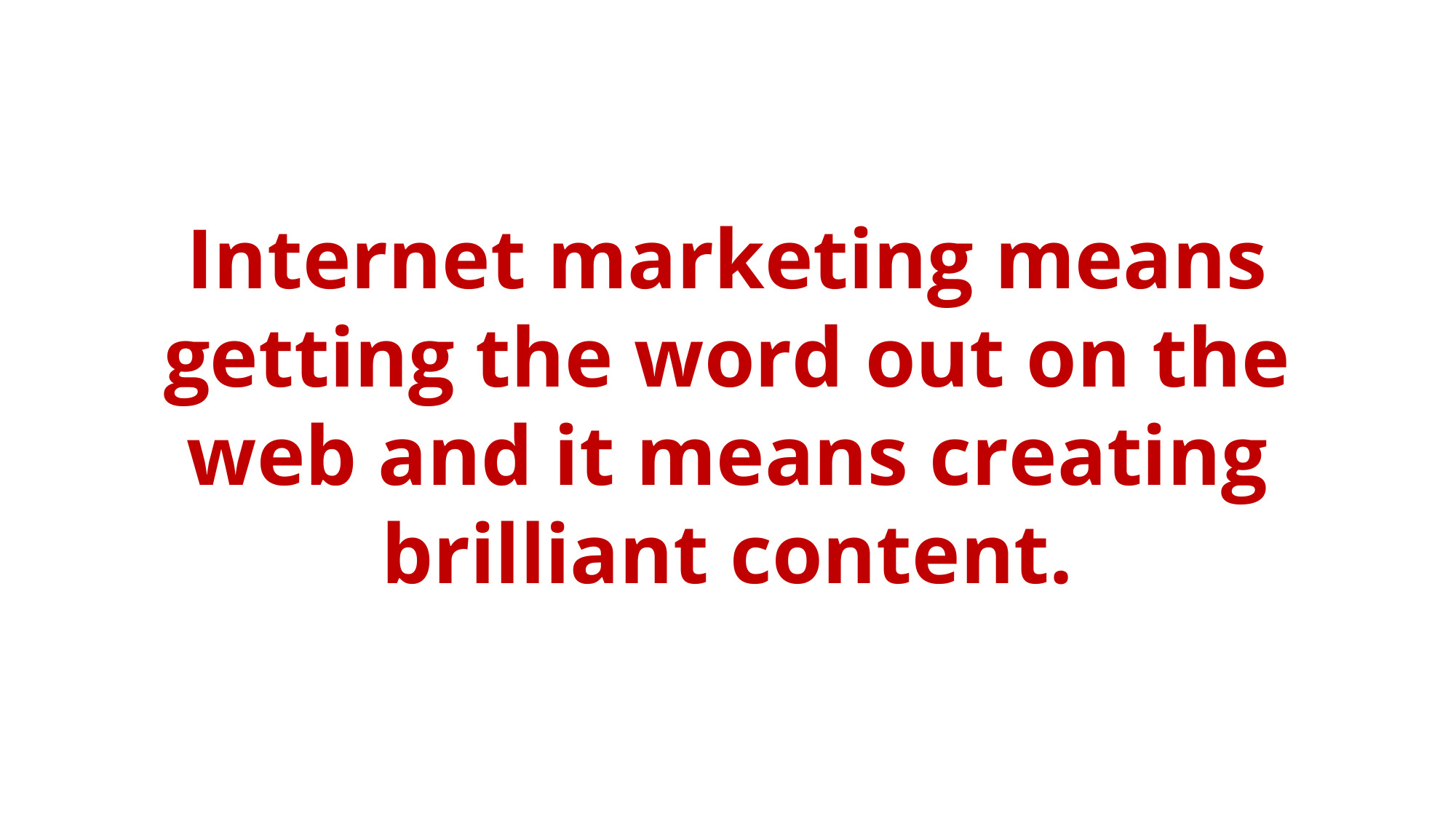

Internet marketing means getting the word out on the web and it means creating brilliant content.